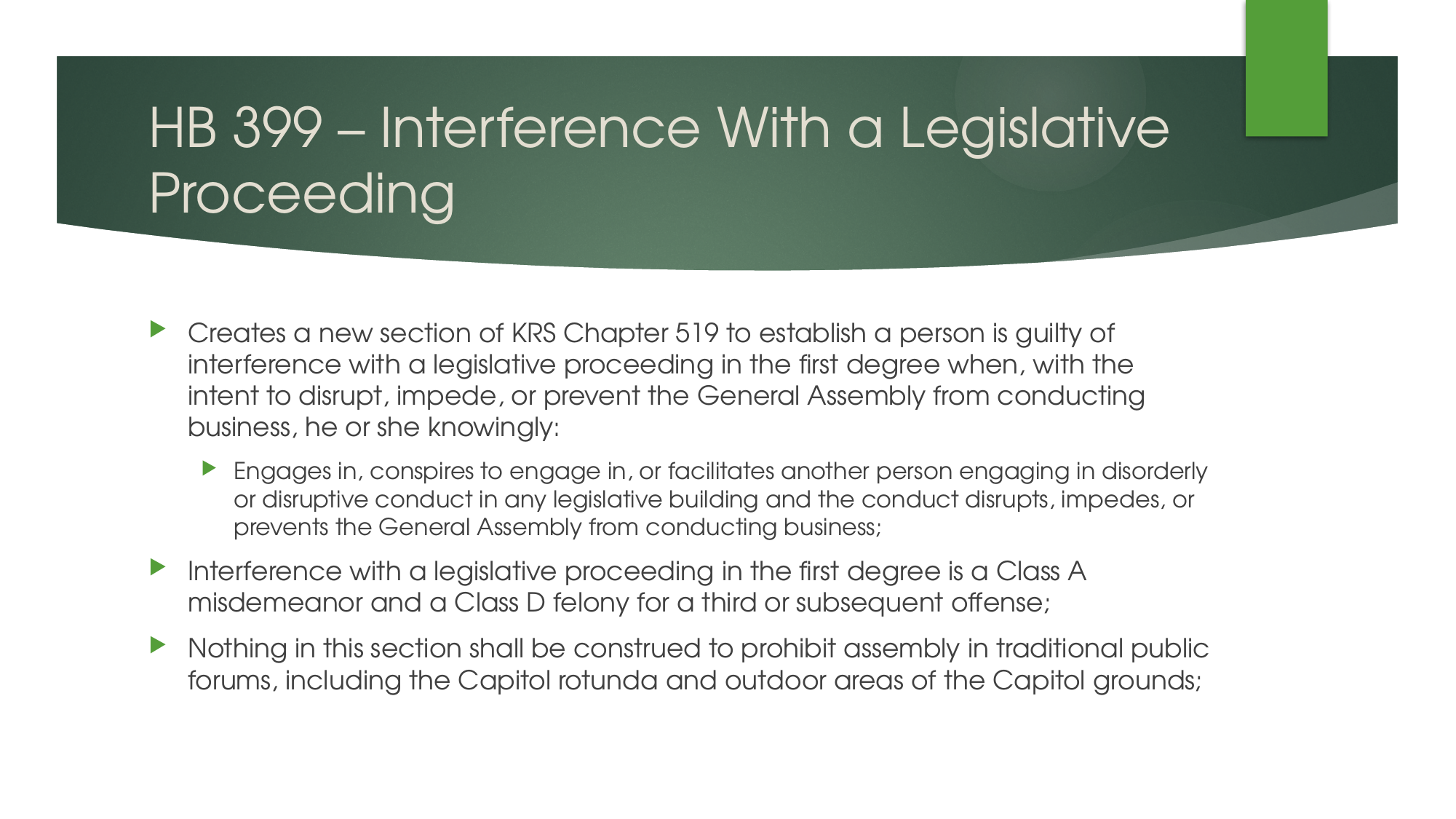

# HB 399 – Interference With a Legislative Proceeding
Creates a new section of KRS Chapter 519 to establish a person is guilty of interference with a legislative proceeding in the first degree when, with the intent to disrupt, impede, or prevent the General Assembly from conducting business, he or she knowingly:
Engages in, conspires to engage in, or facilitates another person engaging in disorderly or disruptive conduct in any legislative building and the conduct disrupts, impedes, or prevents the General Assembly from conducting business;
Interference with a legislative proceeding in the first degree is a Class A misdemeanor and a Class D felony for a third or subsequent offense;
Nothing in this section shall be construed to prohibit assembly in traditional public forums, including the Capitol rotunda and outdoor areas of the Capitol grounds;